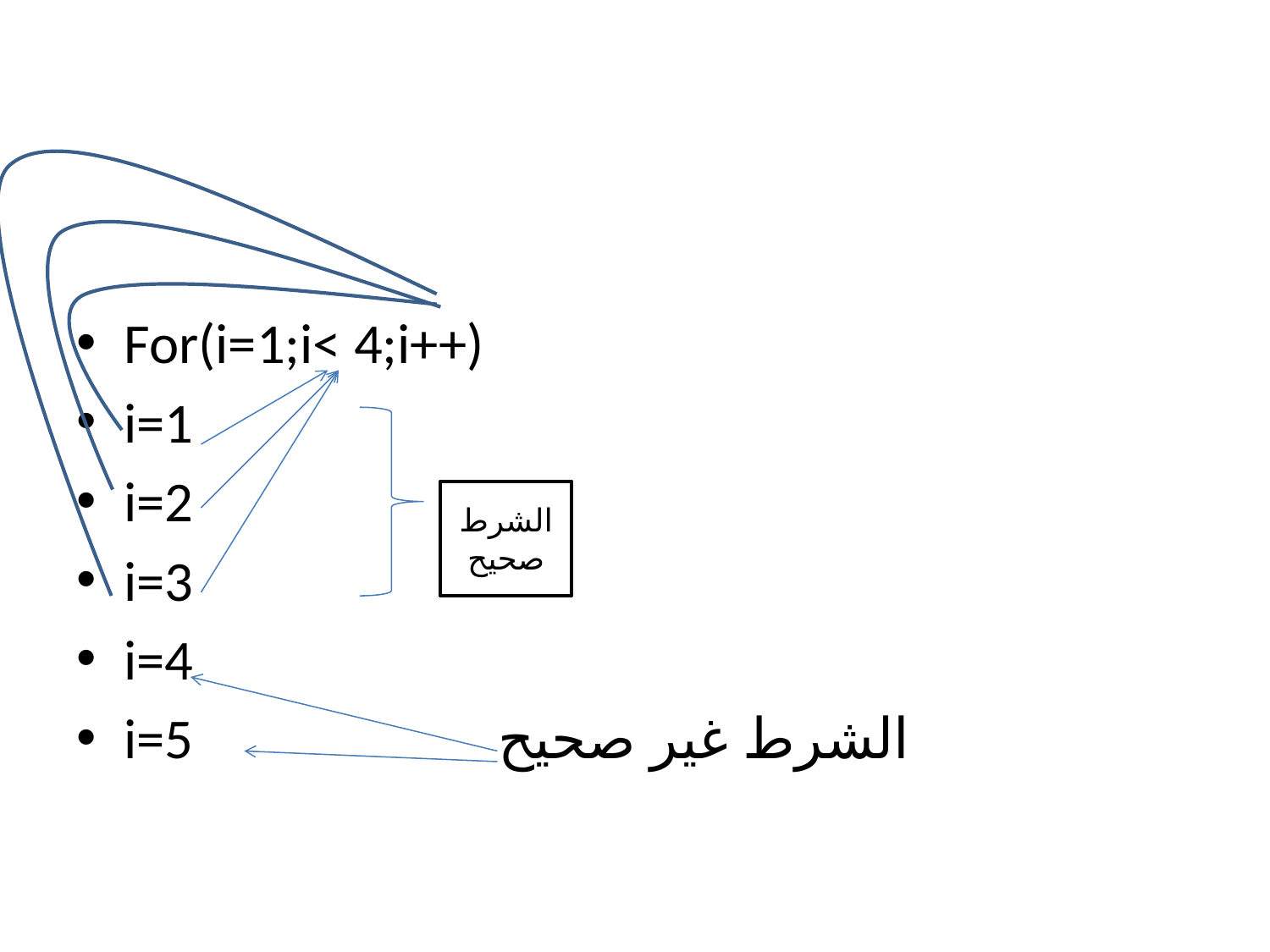

#

For(i=1;i< 4;i++)
i=1
i=2
i=3
i=4
i=5                        الشرط غير صحيح

الشرط صحيح